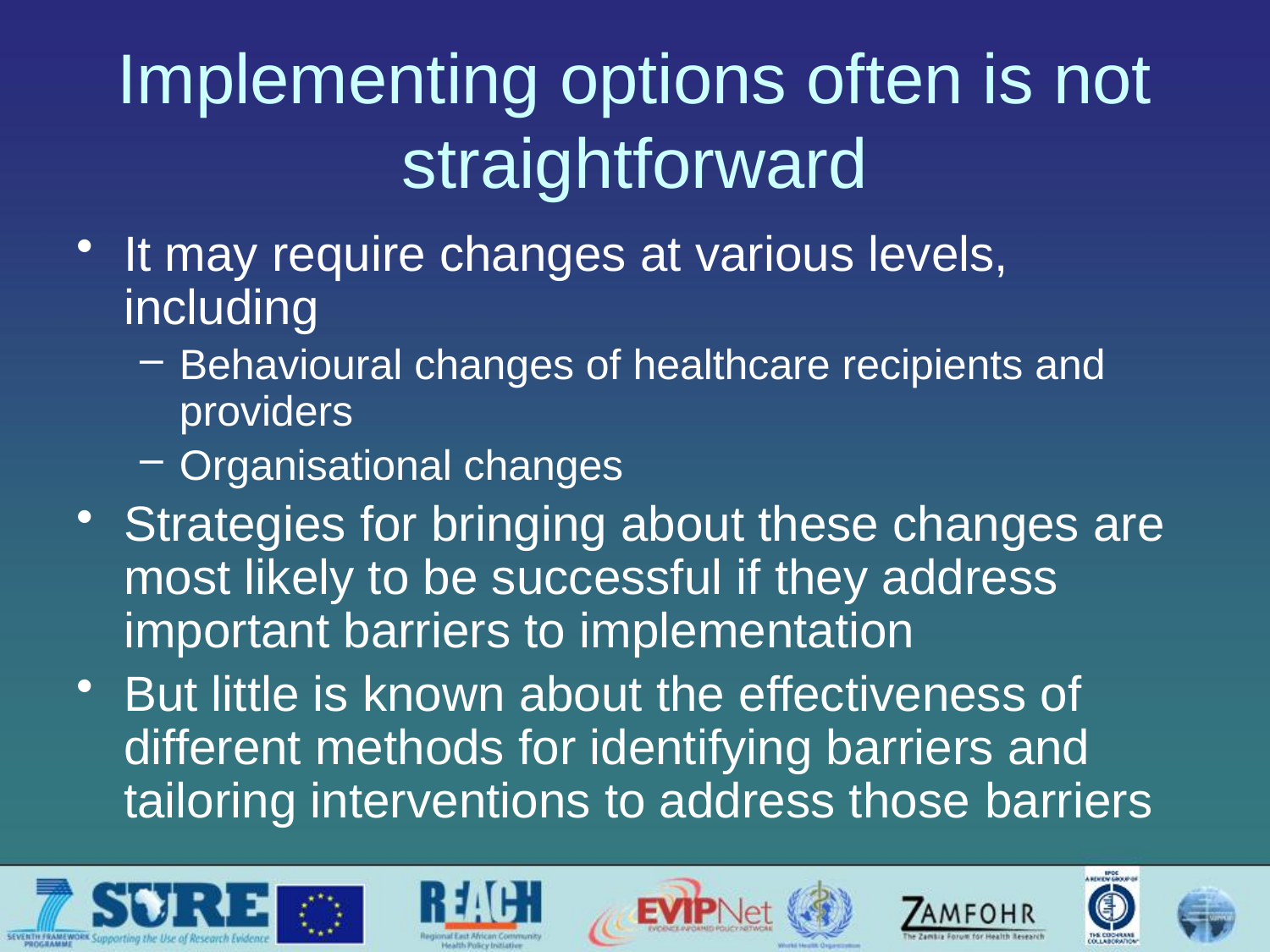

# Implementing options often is not straightforward
It may require changes at various levels, including
Behavioural changes of healthcare recipients and providers
Organisational changes
Strategies for bringing about these changes are most likely to be successful if they address important barriers to implementation
But little is known about the effectiveness of different methods for identifying barriers and tailoring interventions to address those barriers